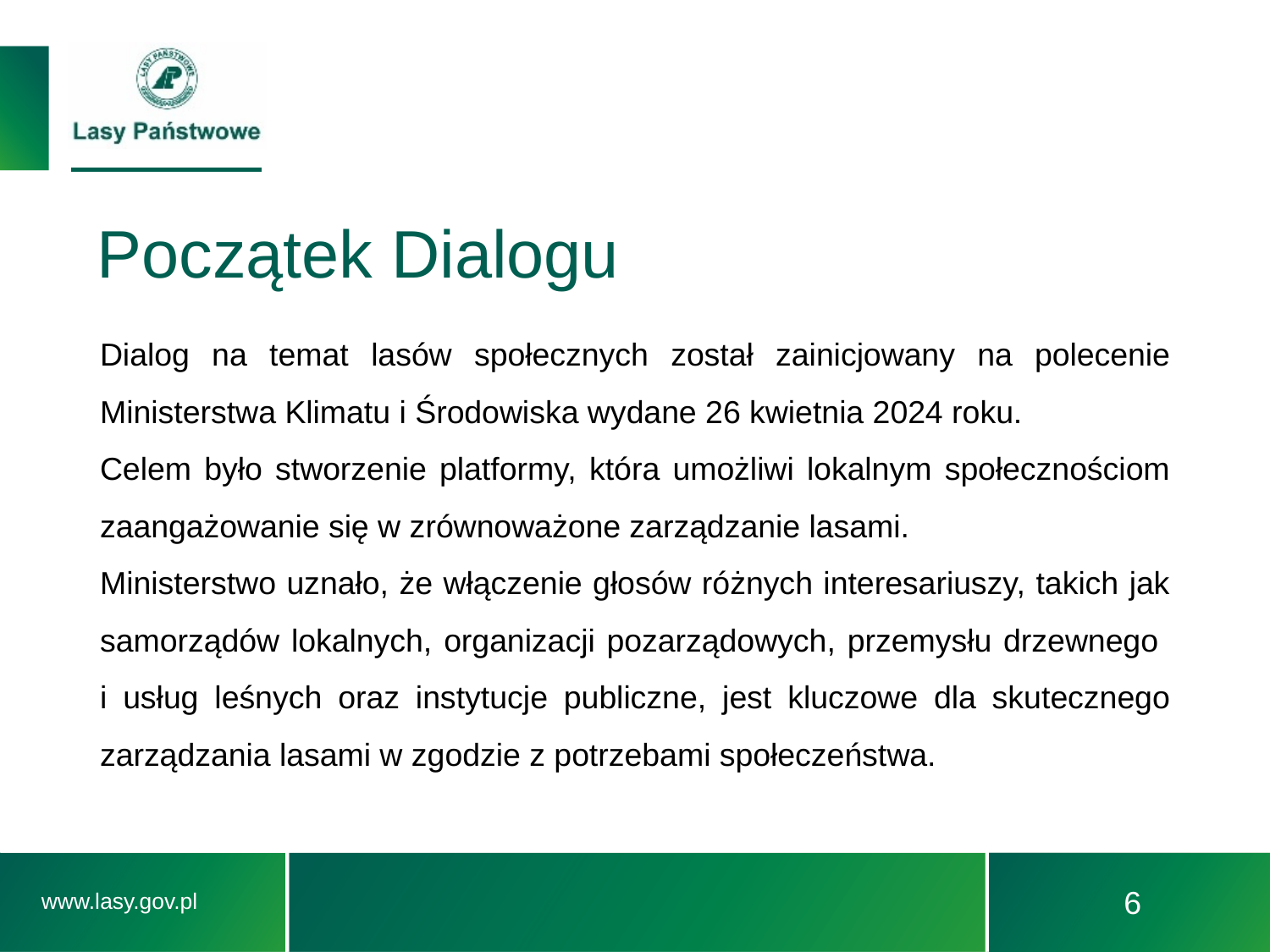

# Początek Dialogu
Dialog na temat lasów społecznych został zainicjowany na polecenie Ministerstwa Klimatu i Środowiska wydane 26 kwietnia 2024 roku.
Celem było stworzenie platformy, która umożliwi lokalnym społecznościom zaangażowanie się w zrównoważone zarządzanie lasami.
Ministerstwo uznało, że włączenie głosów różnych interesariuszy, takich jak samorządów lokalnych, organizacji pozarządowych, przemysłu drzewnego
i usług leśnych oraz instytucje publiczne, jest kluczowe dla skutecznego zarządzania lasami w zgodzie z potrzebami społeczeństwa.